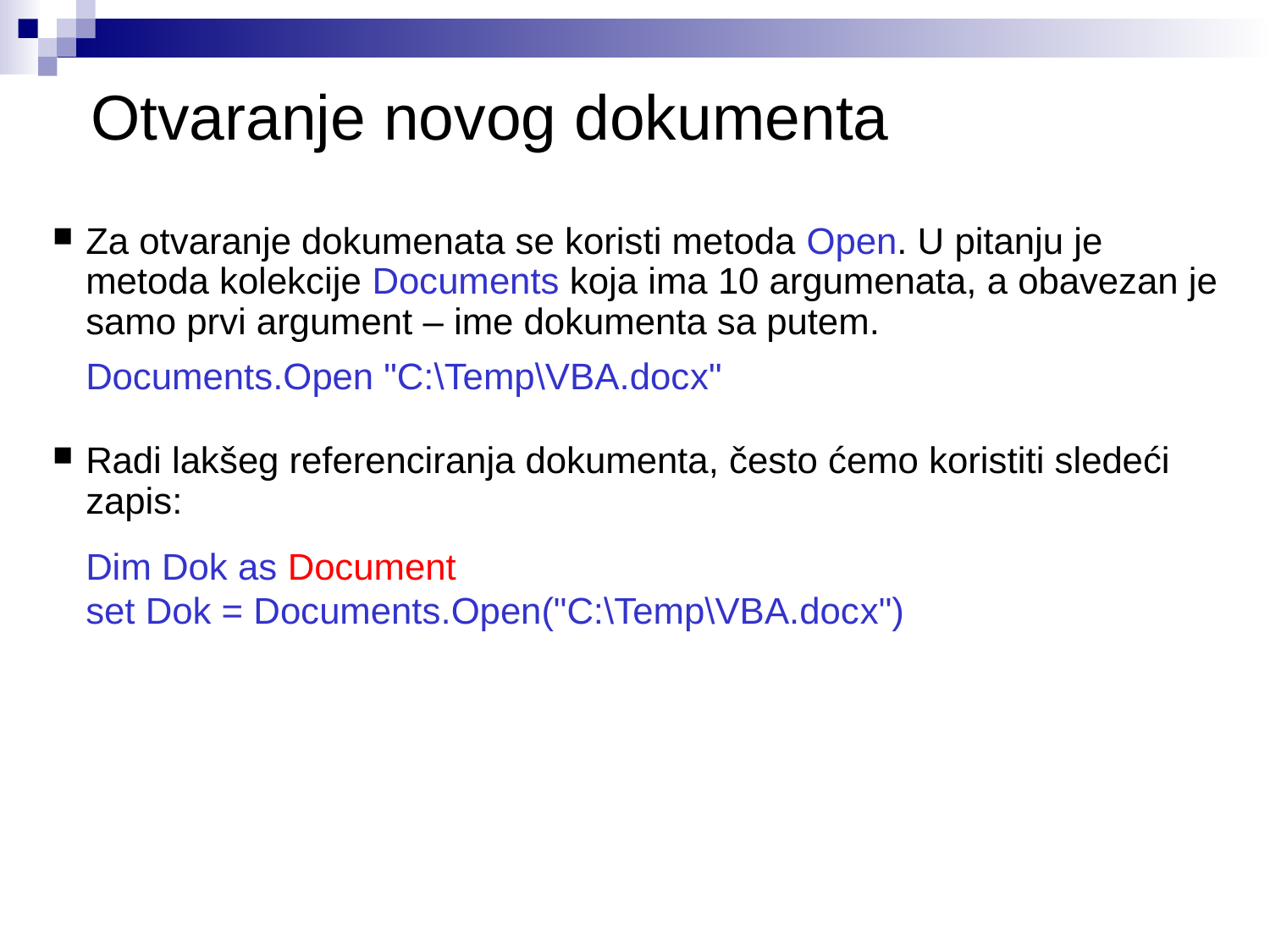

# Otvaranje novog dokumenta
Za otvaranje dokumenata se koristi metoda Open. U pitanju je metoda kolekcije Documents koja ima 10 argumenata, a obavezan je samo prvi argument – ime dokumenta sa putem.
	Documents.Open "C:\Temp\VBA.docx"

Radi lakšeg referenciranja dokumenta, često ćemo koristiti sledeći zapis:
	Dim Dok as Document
	set Dok = Documents.Open("C:\Temp\VBA.docx")